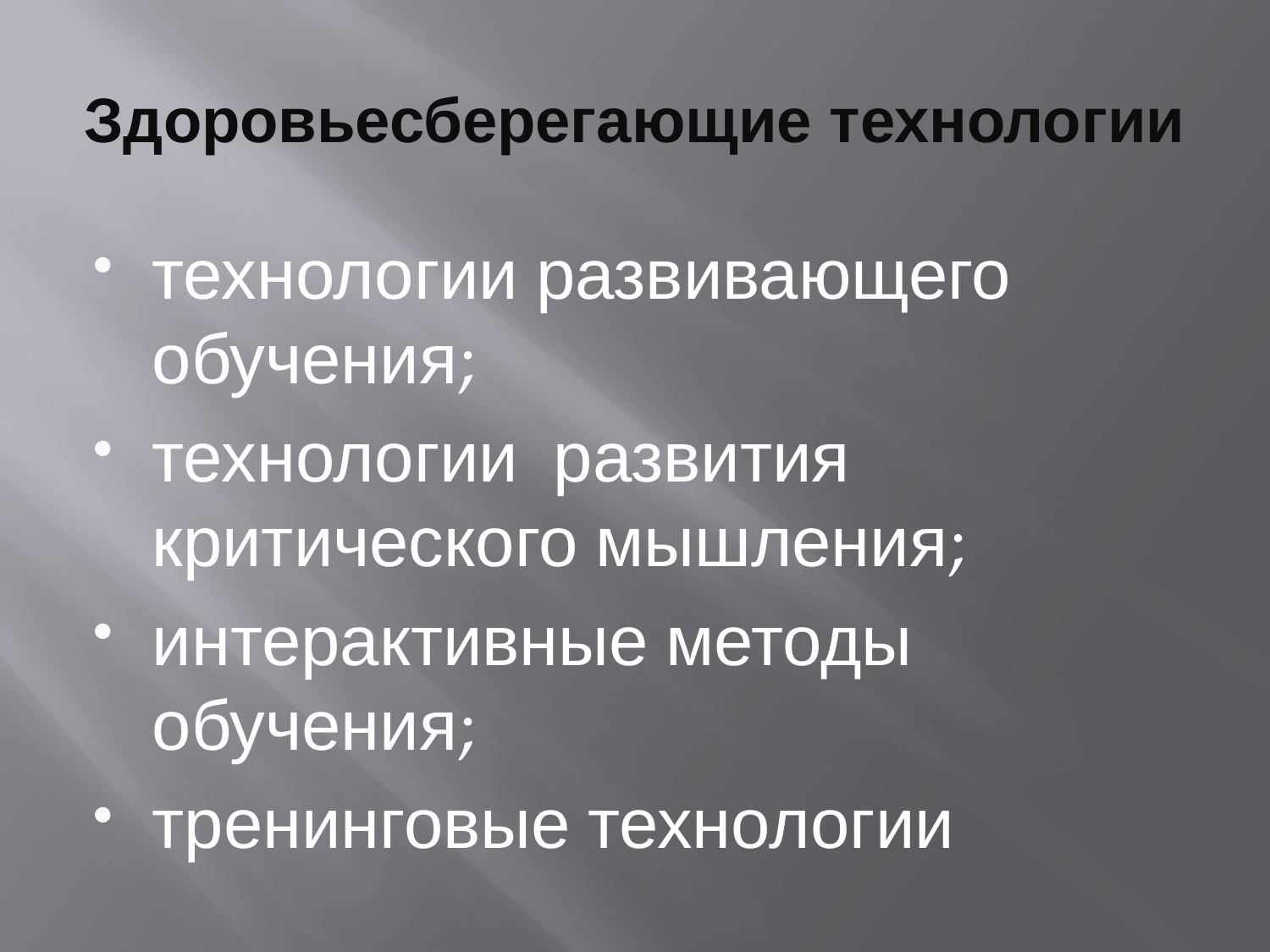

# Здоровьесберегающие технологии
технологии развивающего обучения;
технологии  развития критического мышления;
интерактивные методы обучения;
тренинговые технологии